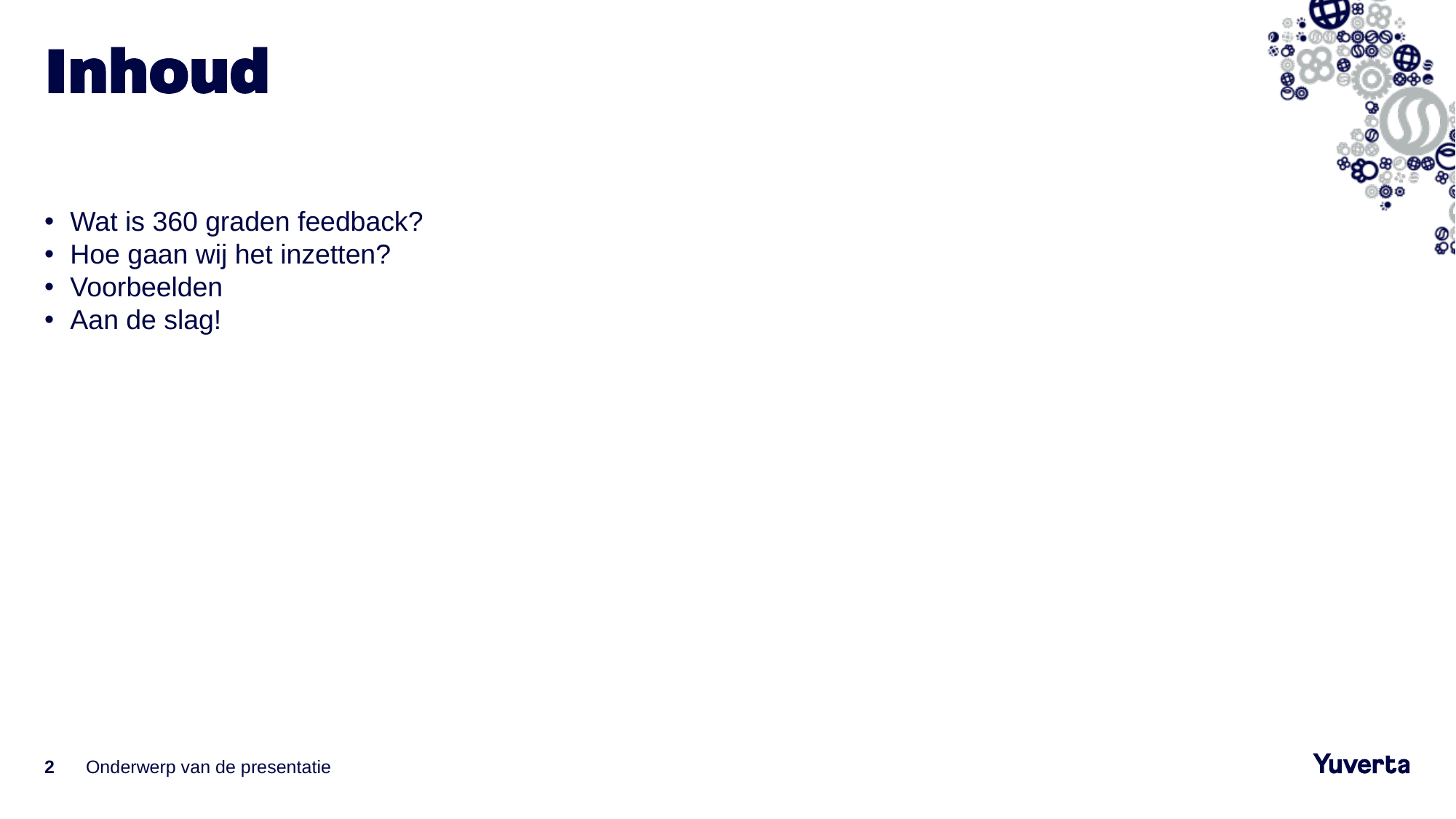

# Inhoud
Wat is 360 graden feedback?
Hoe gaan wij het inzetten?
Voorbeelden
Aan de slag!
2
Onderwerp van de presentatie
31-1-2022